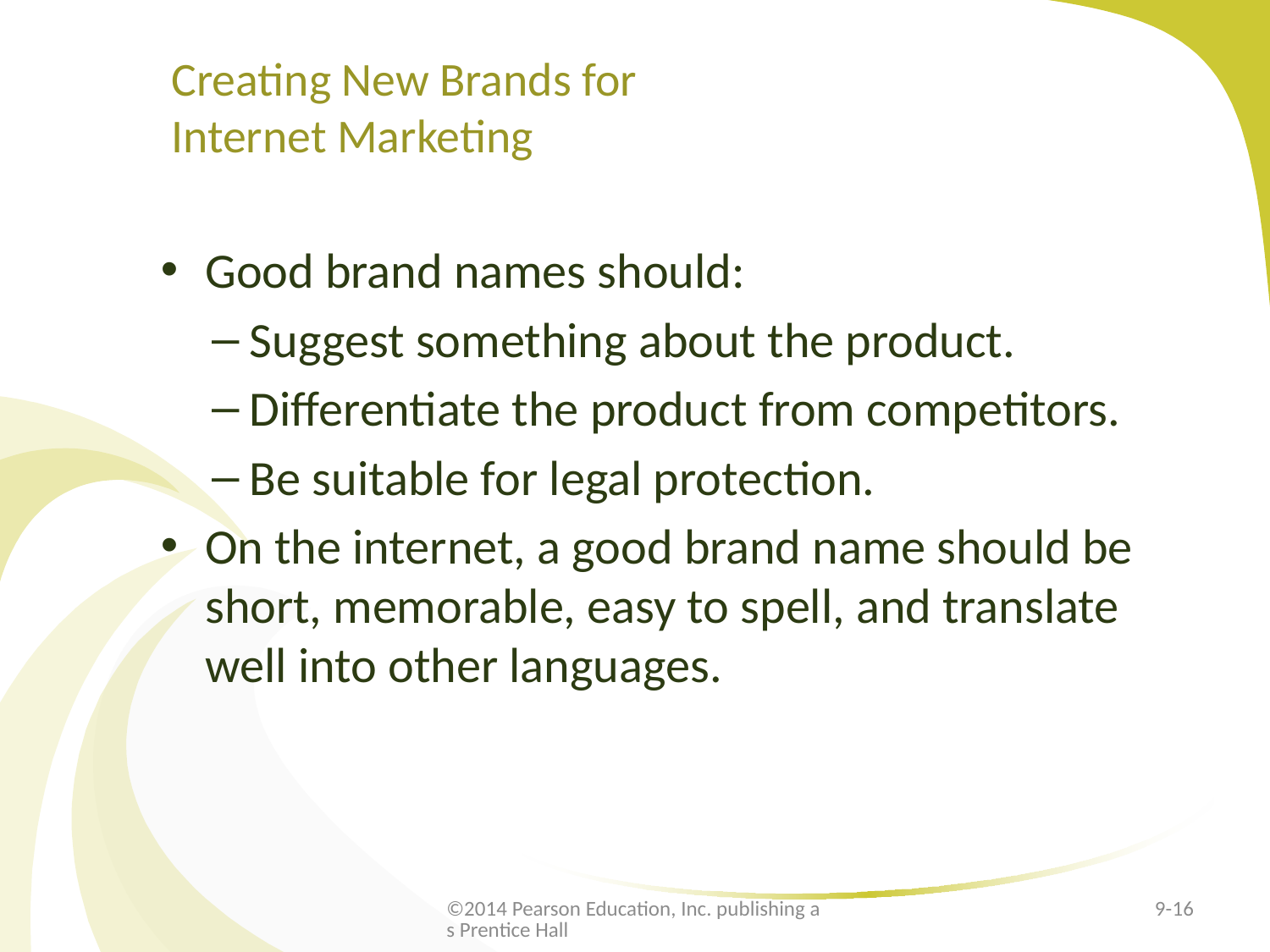

# Creating New Brands for Internet Marketing
Good brand names should:
Suggest something about the product.
Differentiate the product from competitors.
Be suitable for legal protection.
On the internet, a good brand name should be short, memorable, easy to spell, and translate well into other languages.
©2014 Pearson Education, Inc. publishing as Prentice Hall
9-16